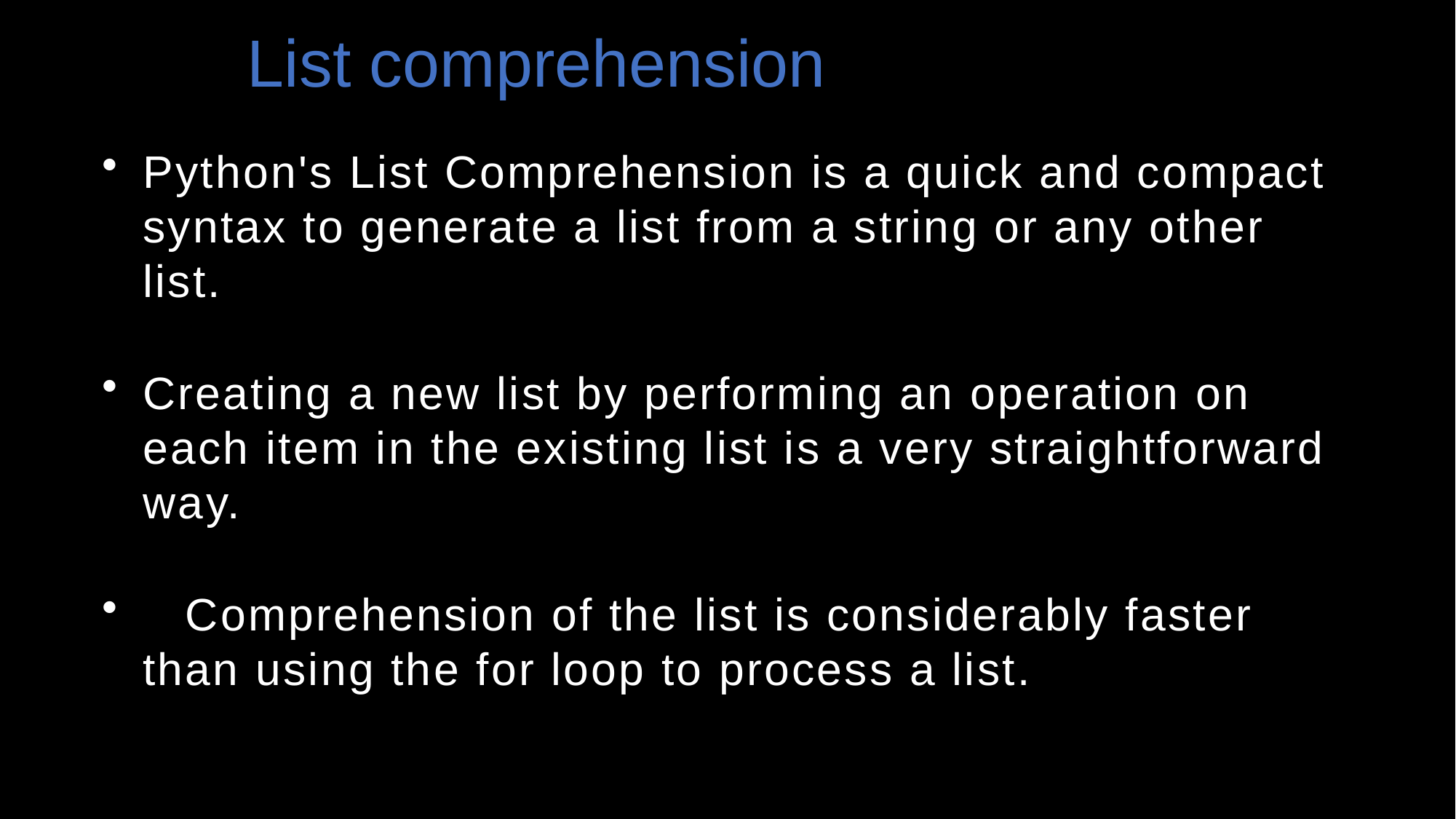

# List comprehension
Python's List Comprehension is a quick and compact syntax to generate a list from a string or any other list.

Creating a new list by performing an operation on each item in the existing list is a very straightforward way.

	Comprehension of the list is considerably faster than using the for loop to process a list.